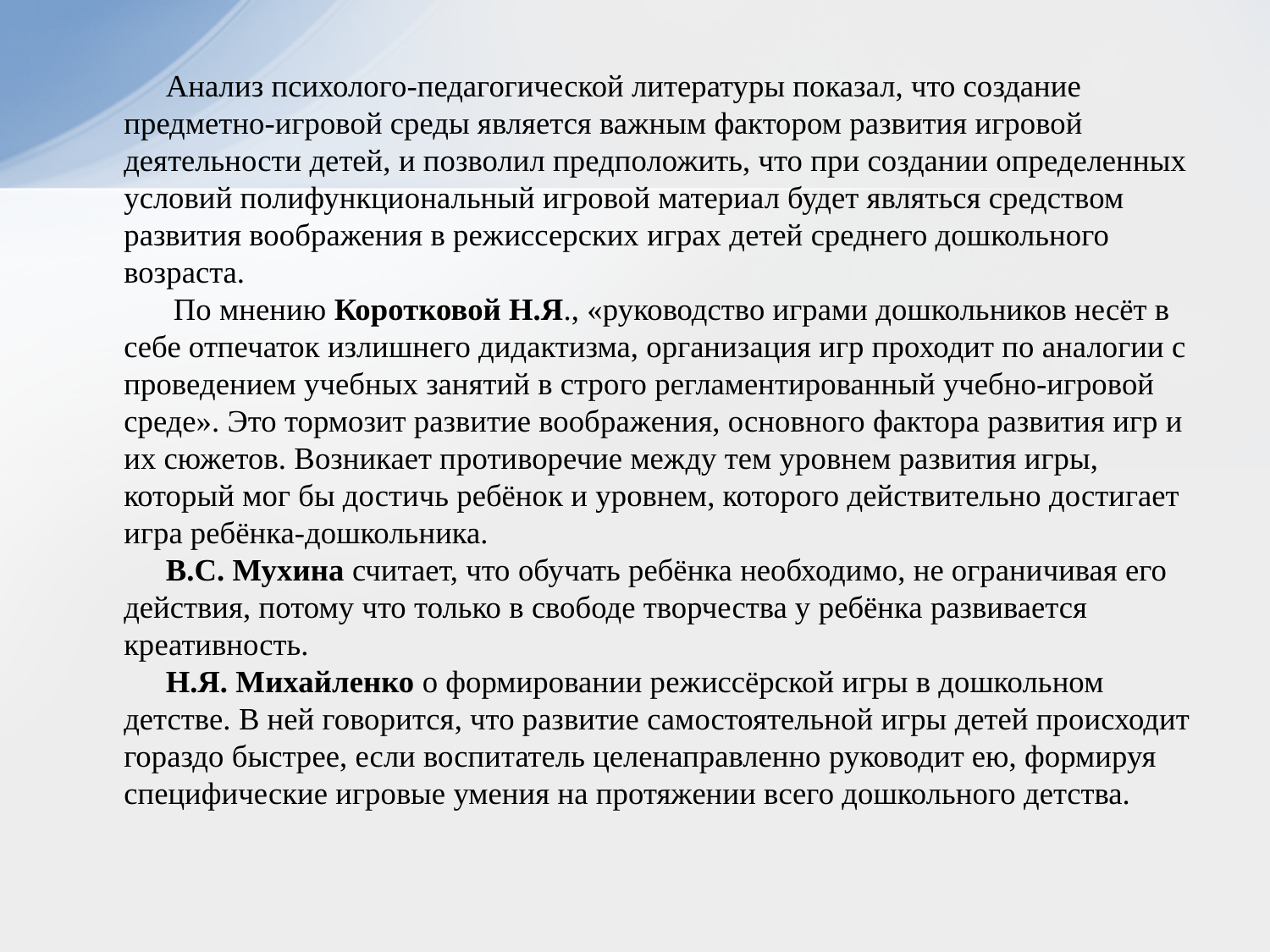

Анализ психолого-педагогической литературы показал, что создание предметно-игровой среды является важным фактором развития игровой деятельности детей, и позволил предположить, что при создании определенных условий полифункциональный игровой материал будет являться средством развития воображения в режиссерских играх детей среднего дошкольного возраста.
 По мнению Коротковой Н.Я., «руководство играми дошкольников несёт в себе отпечаток излишнего дидактизма, организация игр проходит по аналогии с проведением учебных занятий в строго регламентированный учебно-игровой среде». Это тормозит развитие воображения, основного фактора развития игр и их сюжетов. Возникает противоречие между тем уровнем развития игры, который мог бы достичь ребёнок и уровнем, которого действительно достигает игра ребёнка-дошкольника.
В.С. Мухина считает, что обучать ребёнка необходимо, не ограничивая его действия, потому что только в свободе творчества у ребёнка развивается креативность.
Н.Я. Михайленко о формировании режиссёрской игры в дошкольном детстве. В ней говорится, что развитие самостоятельной игры детей происходит гораздо быстрее, если воспитатель целенаправленно руководит ею, формируя специфические игровые умения на протяжении всего дошкольного детства.